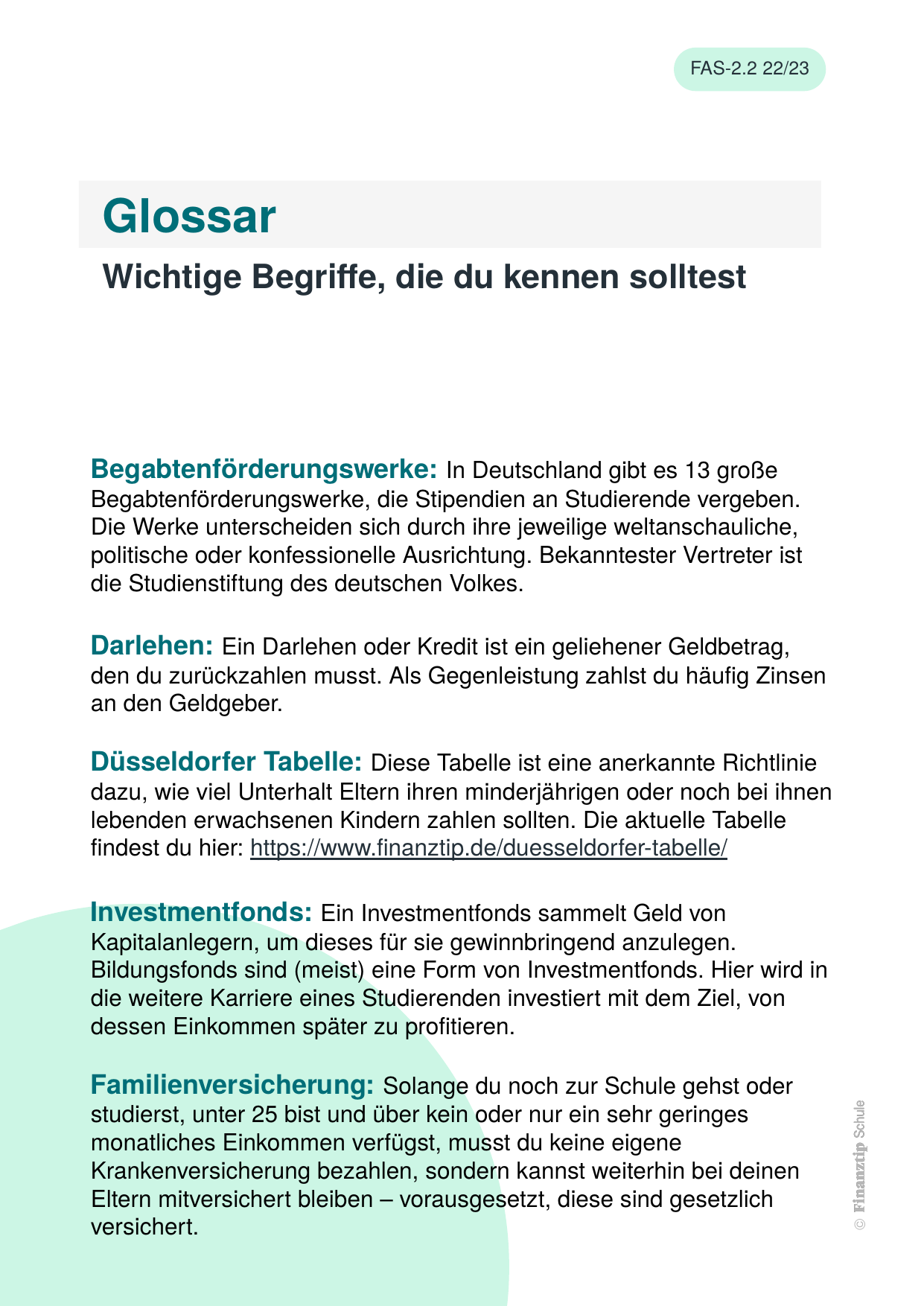

Glossar
Wichtige Begriffe, die du kennen solltest
Begabtenförderungswerke: In Deutschland gibt es 13 große Begabtenförderungswerke, die Stipendien an Studierende vergeben. Die Werke unterscheiden sich durch ihre jeweilige weltanschauliche, politische oder konfessionelle Ausrichtung. Bekanntester Vertreter ist die Studienstiftung des deutschen Volkes.

Darlehen: Ein Darlehen oder Kredit ist ein geliehener Geldbetrag, den du zurückzahlen musst. Als Gegenleistung zahlst du häufig Zinsen an den Geldgeber.

Düsseldorfer Tabelle: Diese Tabelle ist eine anerkannte Richtlinie dazu, wie viel Unterhalt Eltern ihren minderjährigen oder noch bei ihnen lebenden erwachsenen Kindern zahlen sollten. Die aktuelle Tabelle findest du hier: https://www.finanztip.de/duesseldorfer-tabelle/

Investmentfonds: Ein Investmentfonds sammelt Geld von Kapitalanlegern, um dieses für sie gewinnbringend anzulegen. Bildungsfonds sind (meist) eine Form von Investmentfonds. Hier wird in die weitere Karriere eines Studierenden investiert mit dem Ziel, von dessen Einkommen später zu profitieren.

Familienversicherung: Solange du noch zur Schule gehst oder studierst, unter 25 bist und über kein oder nur ein sehr geringes monatliches Einkommen verfügst, musst du keine eigene Krankenversicherung bezahlen, sondern kannst weiterhin bei deinen Eltern mitversichert bleiben – vorausgesetzt, diese sind gesetzlich versichert.